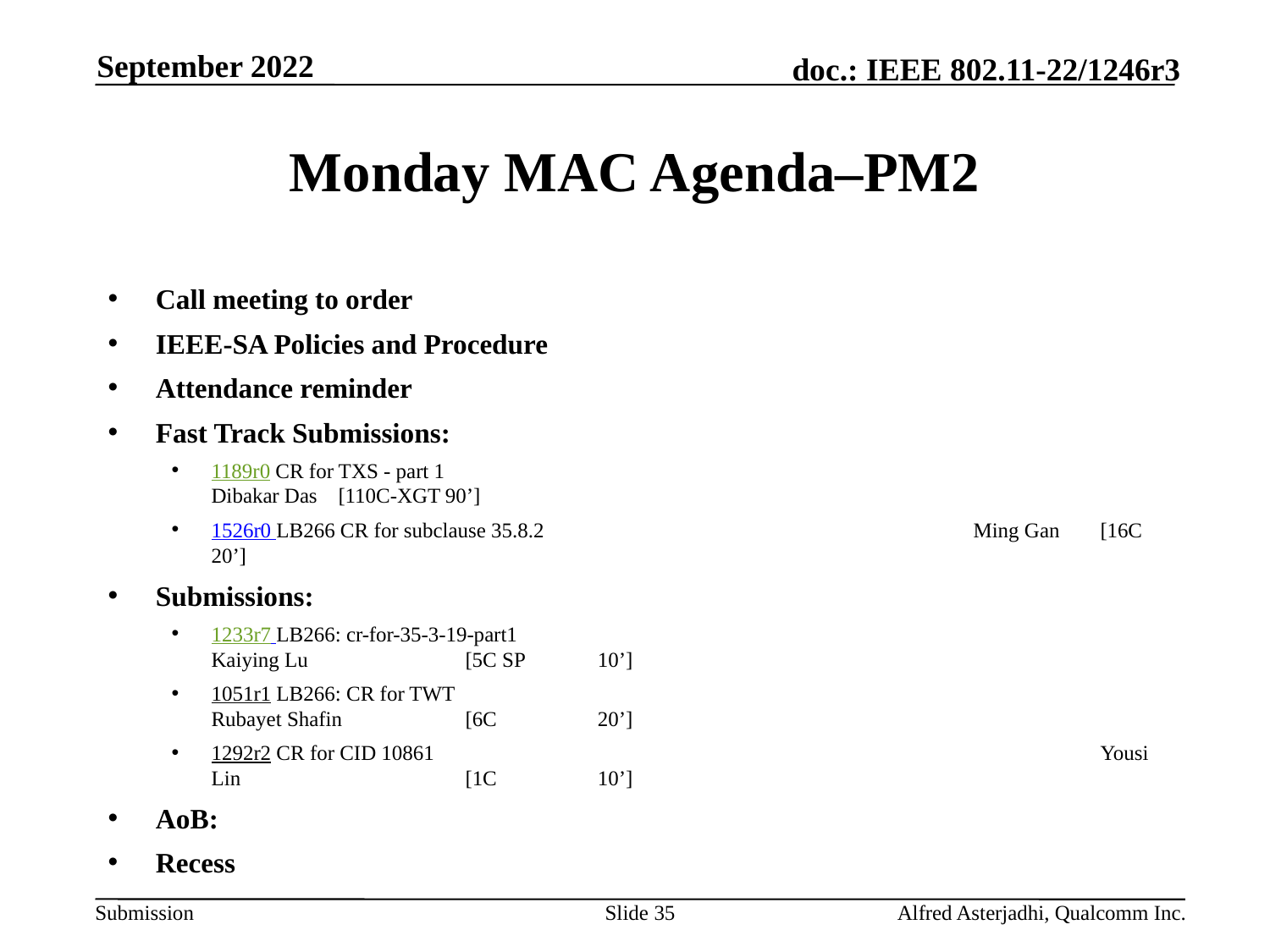

September 2022
# Monday MAC Agenda–PM2
Call meeting to order
IEEE-SA Policies and Procedure
Attendance reminder
Fast Track Submissions:
1189r0 CR for TXS - part 1 						Dibakar Das 	[110C-XGT 90’]
1526r0 LB266 CR for subclause 35.8.2 				Ming Gan 	[16C    20’]
Submissions:
1233r7 LB266: cr-for-35-3-19-part1 					Kaiying Lu 		[5C SP	 10’]
1051r1 LB266: CR for TWT 						Rubayet Shafin 	[6C 	 20’]
1292r2 CR for CID 10861 						Yousi Lin		[1C	 10’]
AoB:
Recess
Slide 35
Alfred Asterjadhi, Qualcomm Inc.